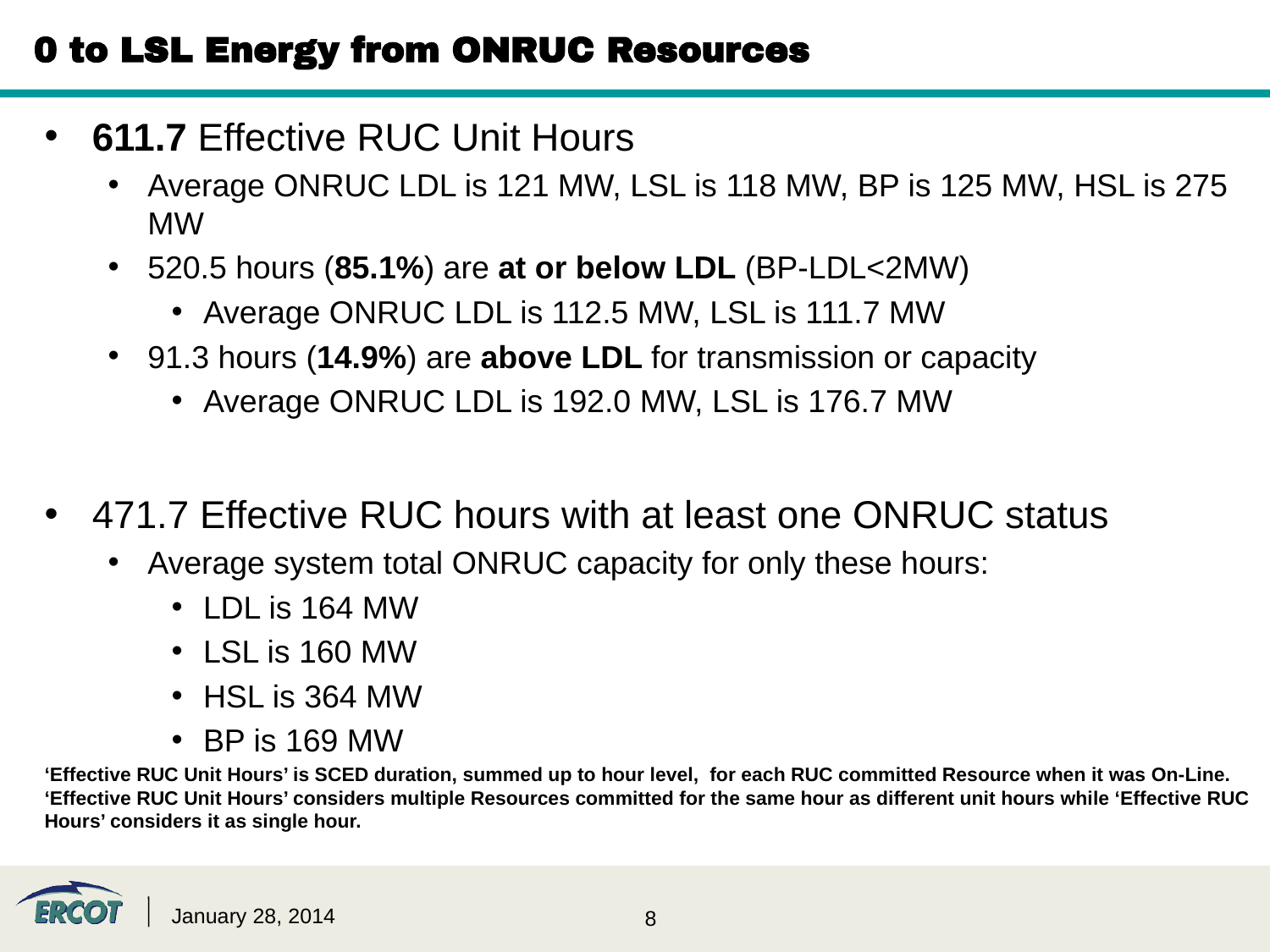

# 0 to LSL Energy from ONRUC Resources
611.7 Effective RUC Unit Hours
Average ONRUC LDL is 121 MW, LSL is 118 MW, BP is 125 MW, HSL is 275 MW
520.5 hours (85.1%) are at or below LDL (BP-LDL<2MW)
Average ONRUC LDL is 112.5 MW, LSL is 111.7 MW
91.3 hours (14.9%) are above LDL for transmission or capacity
Average ONRUC LDL is 192.0 MW, LSL is 176.7 MW

471.7 Effective RUC hours with at least one ONRUC status
Average system total ONRUC capacity for only these hours:
LDL is 164 MW
LSL is 160 MW
HSL is 364 MW
BP is 169 MW
‘Effective RUC Unit Hours’ is SCED duration, summed up to hour level,  for each RUC committed Resource when it was On-Line. ‘Effective RUC Unit Hours’ considers multiple Resources committed for the same hour as different unit hours while ‘Effective RUC Hours’ considers it as single hour.

January 28, 2014